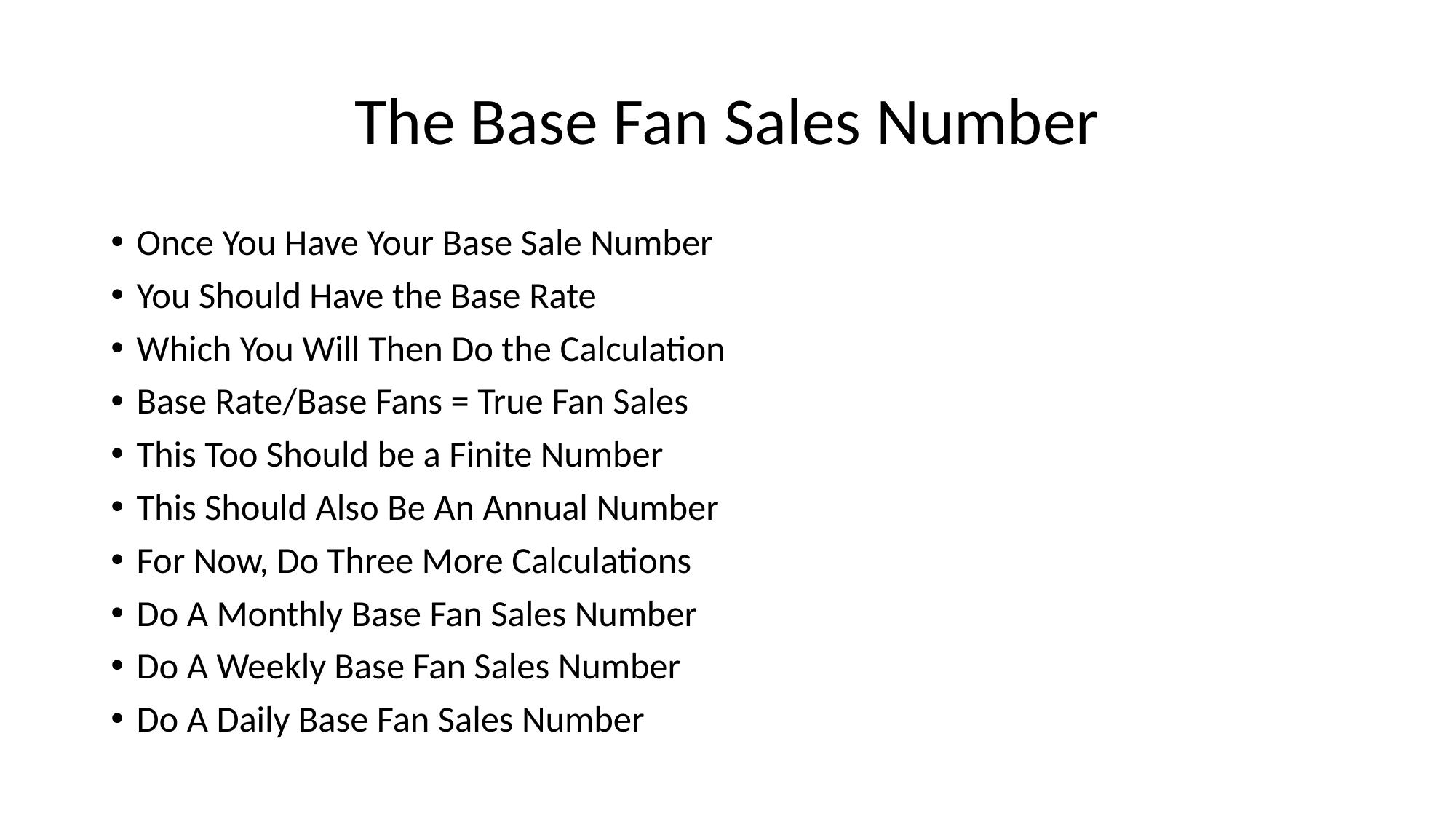

# The Base Fan Sales Number
Once You Have Your Base Sale Number
You Should Have the Base Rate
Which You Will Then Do the Calculation
Base Rate/Base Fans = True Fan Sales
This Too Should be a Finite Number
This Should Also Be An Annual Number
For Now, Do Three More Calculations
Do A Monthly Base Fan Sales Number
Do A Weekly Base Fan Sales Number
Do A Daily Base Fan Sales Number